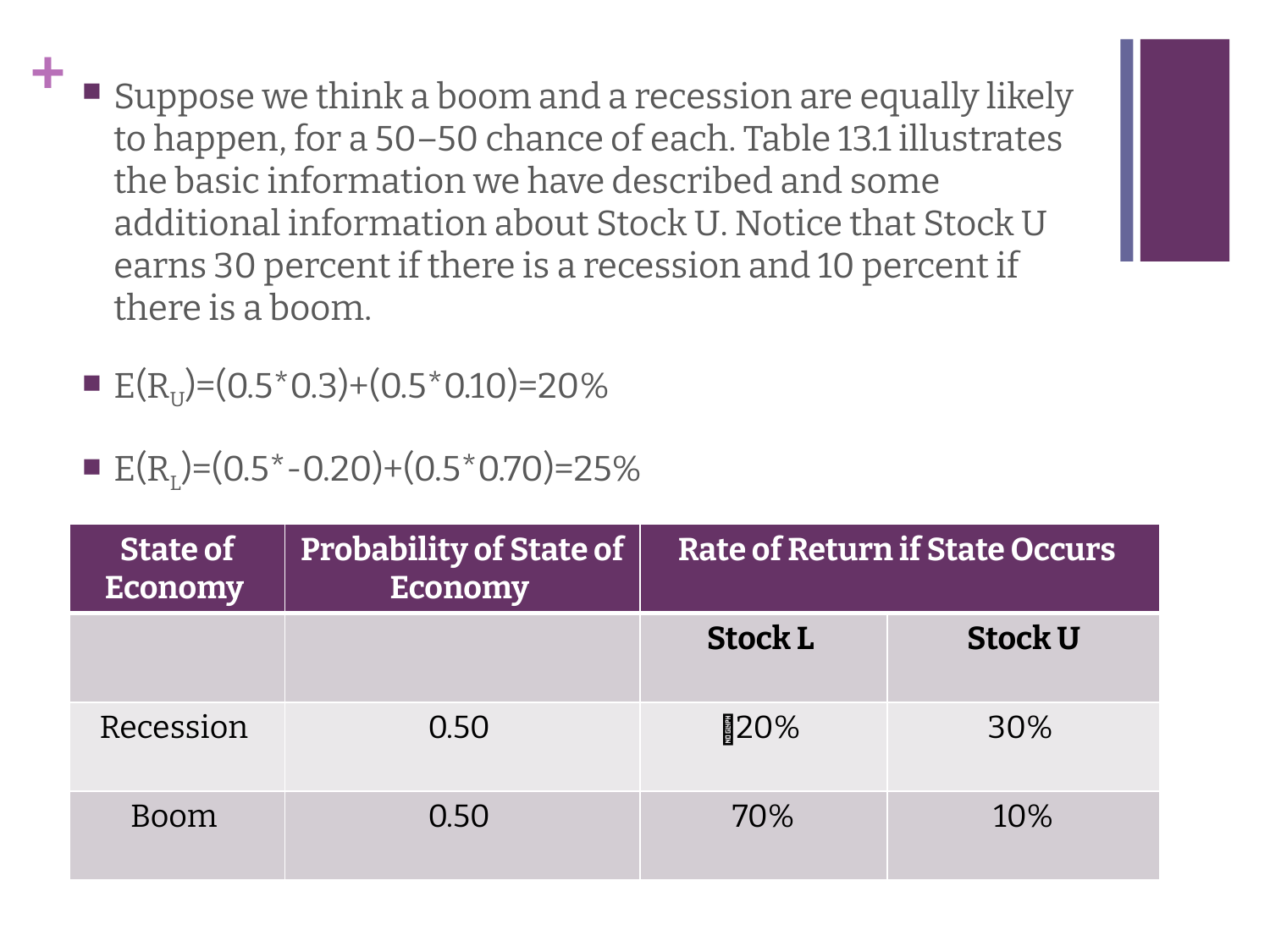

Suppose we think a boom and a recession are equally likely to happen, for a 50–50 chance of each. Table 13.1 illustrates the basic information we have described and some additional information about Stock U. Notice that Stock U earns 30 percent if there is a recession and 10 percent if there is a boom.
E(RU)=(0.5*0.3)+(0.5*0.10)=20%
E(RL)=(0.5*-0.20)+(0.5*0.70)=25%
| State of Economy | Probability of State of Economy | Rate of Return if State Occurs |  |
| --- | --- | --- | --- |
|  |  | Stock L | Stock U |
| Recession | 0.50 | 􏰀20% | 30% |
| Boom | 0.50 | 70% | 10% |